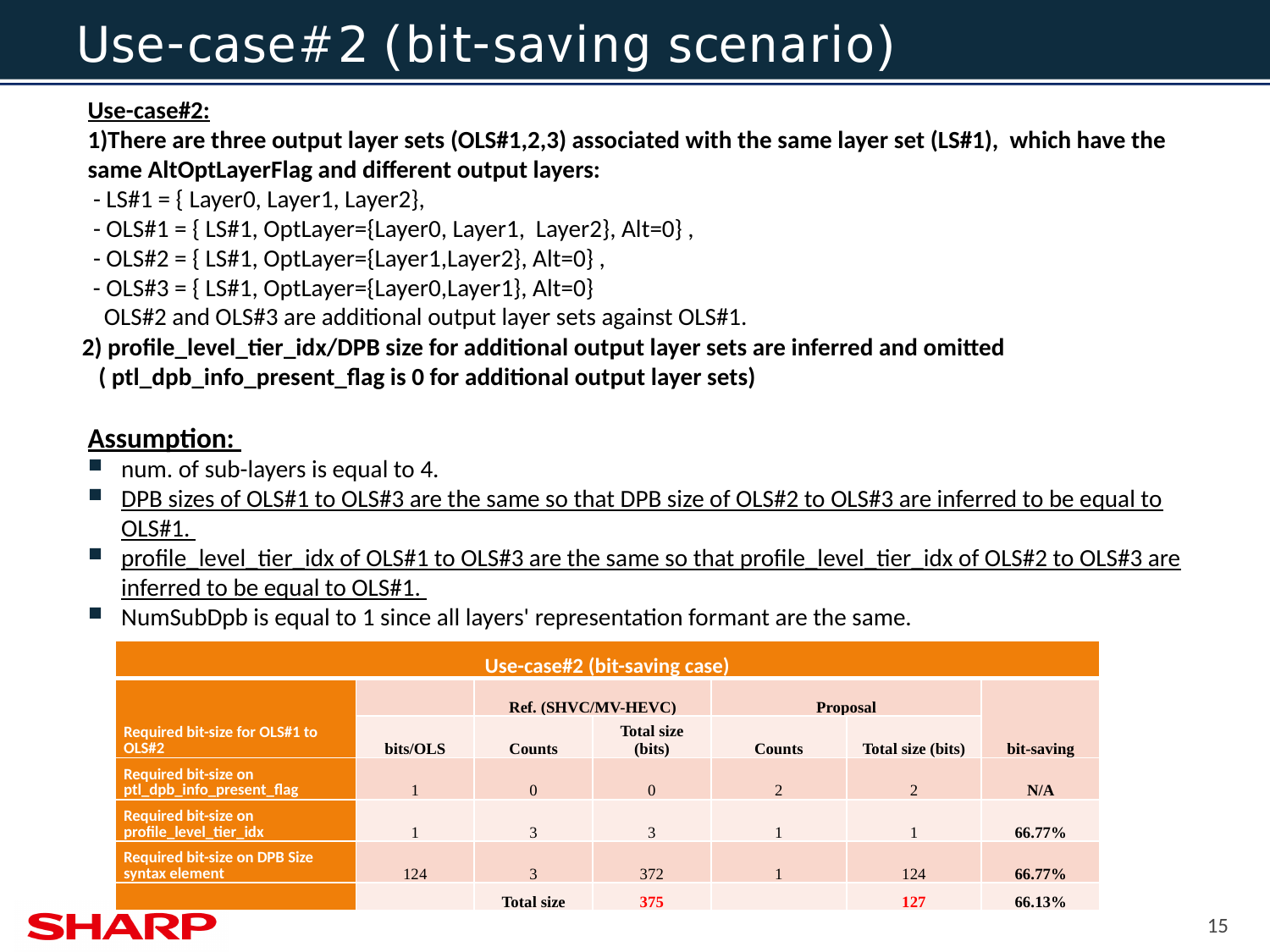

# Use-case#2 (bit-saving scenario)
Use-case#2:
1)There are three output layer sets (OLS#1,2,3) associated with the same layer set (LS#1),  which have the same AltOptLayerFlag and different output layers:
 - LS#1 = { Layer0, Layer1, Layer2},
 - OLS#1 = { LS#1, OptLayer={Layer0, Layer1,  Layer2}, Alt=0} ,
 - OLS#2 = { LS#1, OptLayer={Layer1,Layer2}, Alt=0} ,
 - OLS#3 = { LS#1, OptLayer={Layer0,Layer1}, Alt=0}
   OLS#2 and OLS#3 are additional output layer sets against OLS#1.
  2) profile_level_tier_idx/DPB size for additional output layer sets are inferred and omitted
     ( ptl_dpb_info_present_flag is 0 for additional output layer sets)

Assumption:
num. of sub-layers is equal to 4.
DPB sizes of OLS#1 to OLS#3 are the same so that DPB size of OLS#2 to OLS#3 are inferred to be equal to OLS#1.
profile_level_tier_idx of OLS#1 to OLS#3 are the same so that profile_level_tier_idx of OLS#2 to OLS#3 are inferred to be equal to OLS#1.
NumSubDpb is equal to 1 since all layers' representation formant are the same.

| Use-case#2 (bit-saving case) |  |  |  |  |  |  |
| --- | --- | --- | --- | --- | --- | --- |
| Required bit-size for OLS#1 to OLS#2 |  | Ref. (SHVC/MV-HEVC) |  | Proposal |  | bit-saving |
|  | bits/OLS | Counts | Total size (bits) | Counts | Total size (bits) |  |
| Required bit-size on ptl\_dpb\_info\_present\_flag | 1 | 0 | 0 | 2 | 2 | N/A |
| Required bit-size on profile\_level\_tier\_idx | 1 | 3 | 3 | 1 | 1 | 66.77% |
| Required bit-size on DPB Size syntax element | 124 | 3 | 372 | 1 | 124 | 66.77% |
|  |  | Total size | 375 |  | 127 | 66.13% |
15